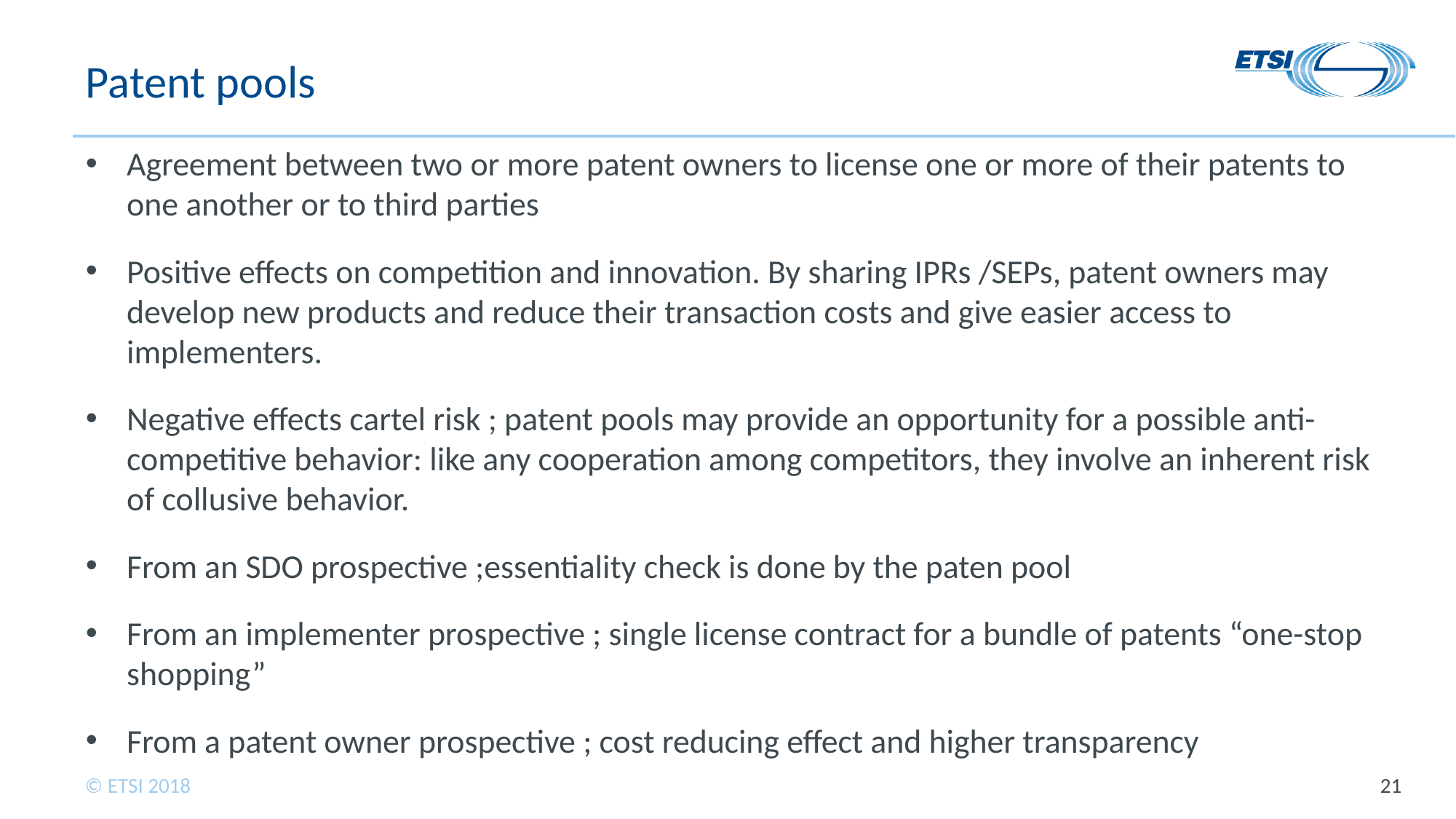

# Patent pools
Agreement between two or more patent owners to license one or more of their patents to one another or to third parties
Positive effects on competition and innovation. By sharing IPRs /SEPs, patent owners may develop new products and reduce their transaction costs and give easier access to implementers.
Negative effects cartel risk ; patent pools may provide an opportunity for a possible anti-competitive behavior: like any cooperation among competitors, they involve an inherent risk of collusive behavior.
From an SDO prospective ;essentiality check is done by the paten pool
From an implementer prospective ; single license contract for a bundle of patents “one-stop shopping”
From a patent owner prospective ; cost reducing effect and higher transparency